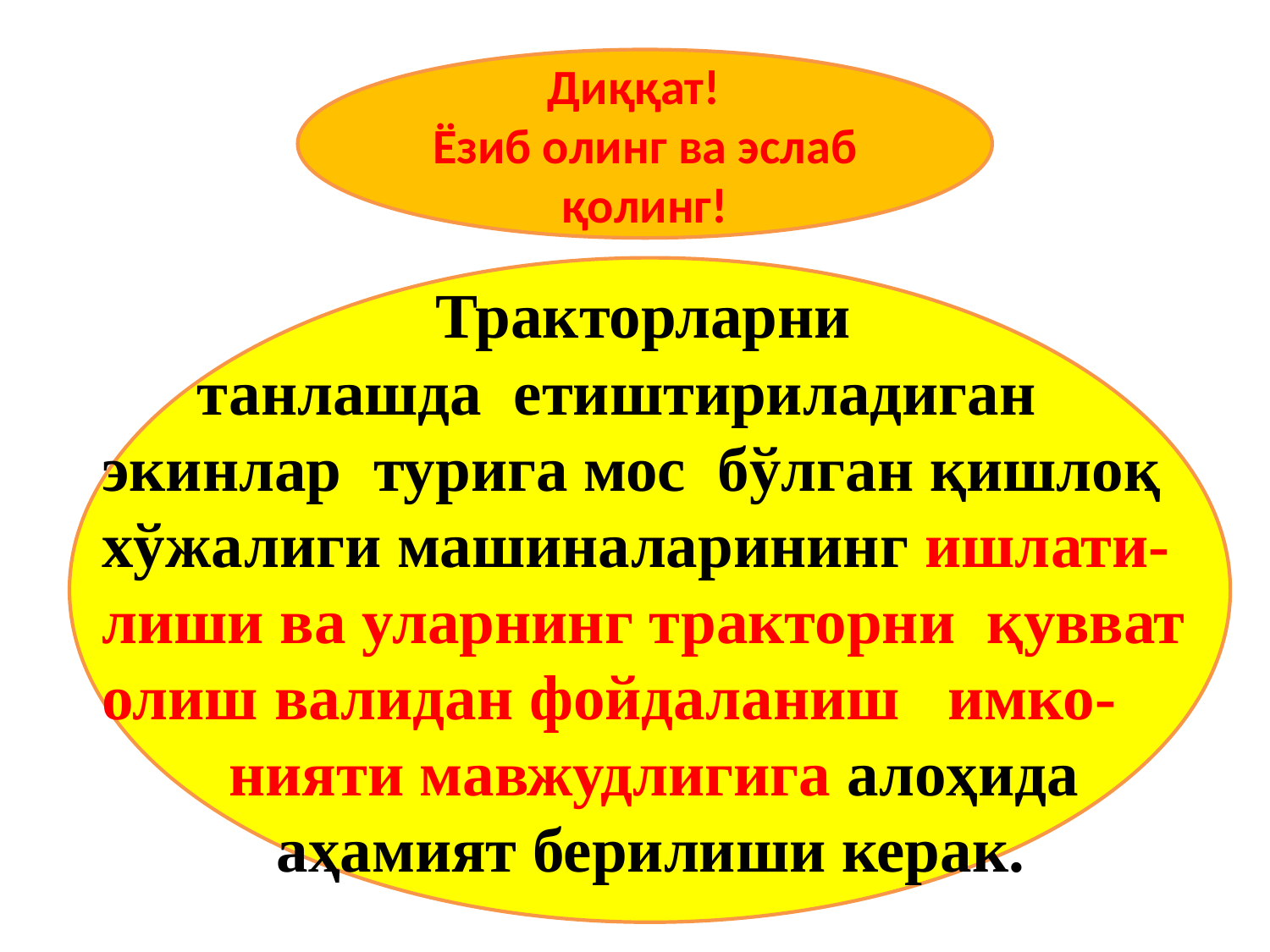

Диққат!
Ёзиб олинг ва эслаб қолинг!

                   Тракторларни
      танлашда  етиштириладиган экинлар  турига мос  бўлган қишлоқ хўжалиги машиналарининг ишлати-лиши ва уларнинг тракторни  қувват олиш валидан фойдаланиш   имко-
        нияти мавжудлигига алоҳида
           аҳамият берилиши керак.